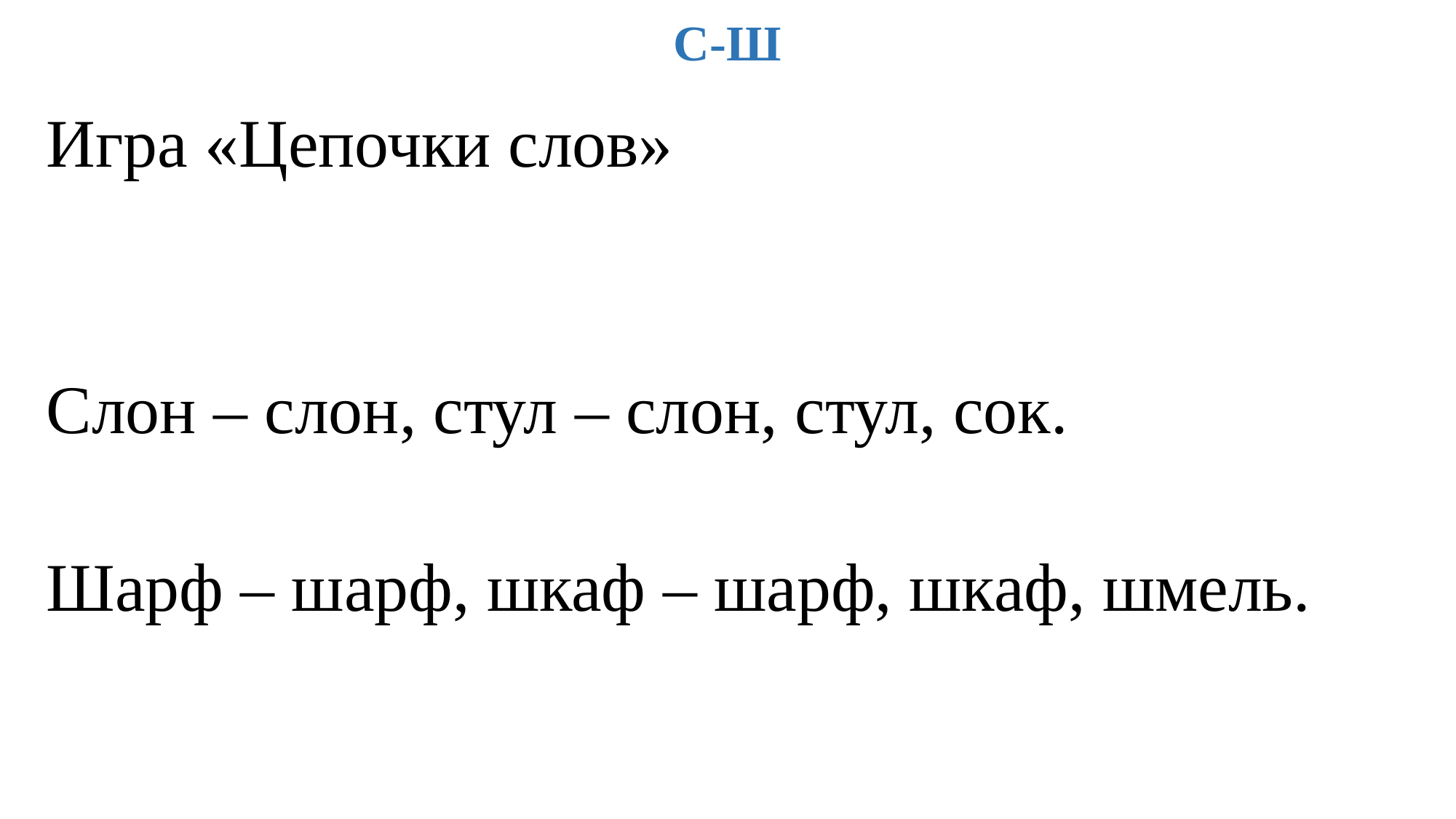

# С-Ш
Игра «Цепочки слов»

Слон – слон, стул – слон, стул, сок.

Шарф – шарф, шкаф – шарф, шкаф, шмель.